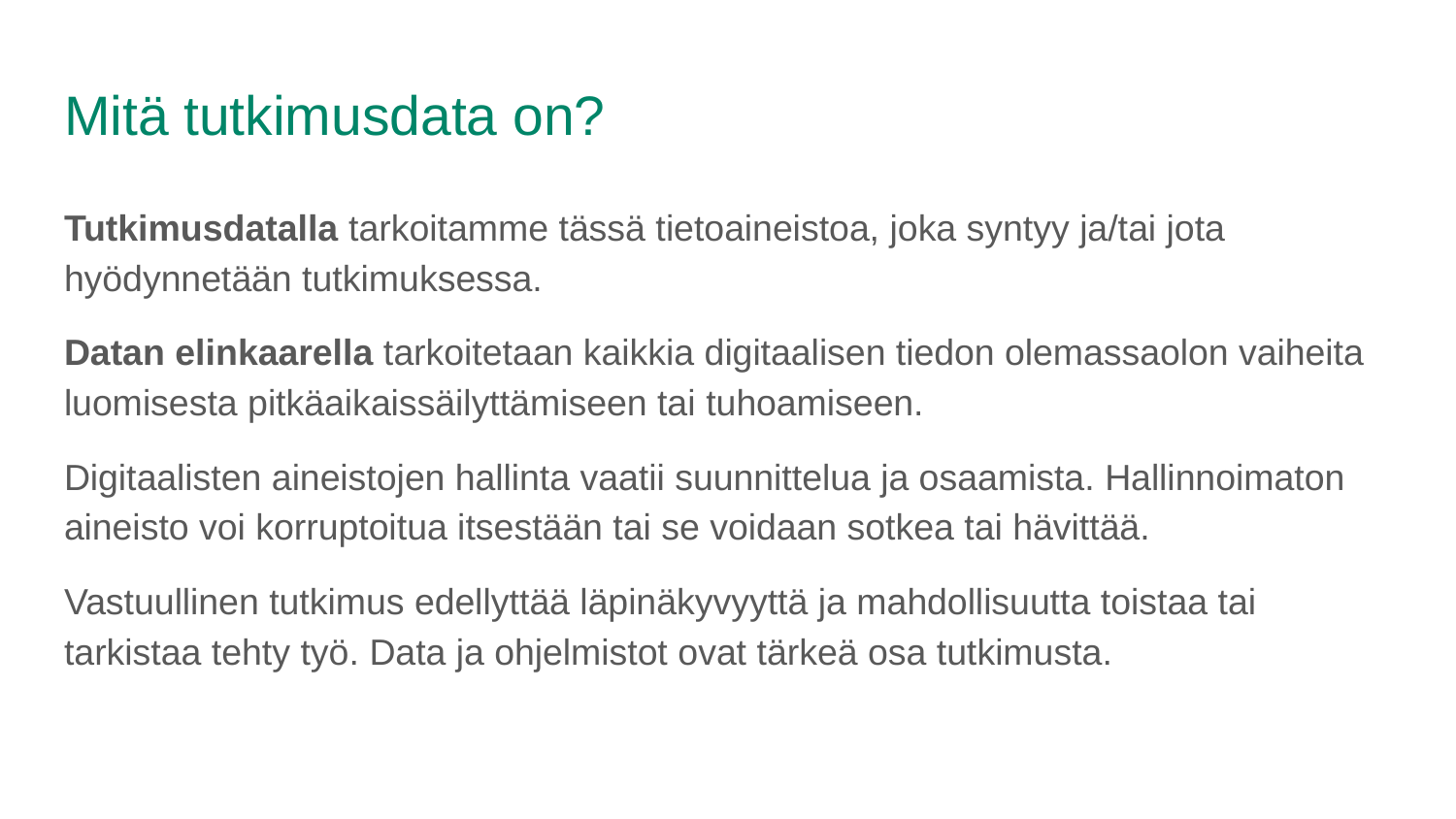

# Mitä tutkimusdata on?

Tutkimusdatalla tarkoitamme tässä tietoaineistoa, joka syntyy ja/tai jota hyödynnetään tutkimuksessa.
Datan elinkaarella tarkoitetaan kaikkia digitaalisen tiedon olemassaolon vaiheita luomisesta pitkäaikaissäilyttämiseen tai tuhoamiseen.
Digitaalisten aineistojen hallinta vaatii suunnittelua ja osaamista. Hallinnoimaton aineisto voi korruptoitua itsestään tai se voidaan sotkea tai hävittää.
Vastuullinen tutkimus edellyttää läpinäkyvyyttä ja mahdollisuutta toistaa tai tarkistaa tehty työ. Data ja ohjelmistot ovat tärkeä osa tutkimusta.